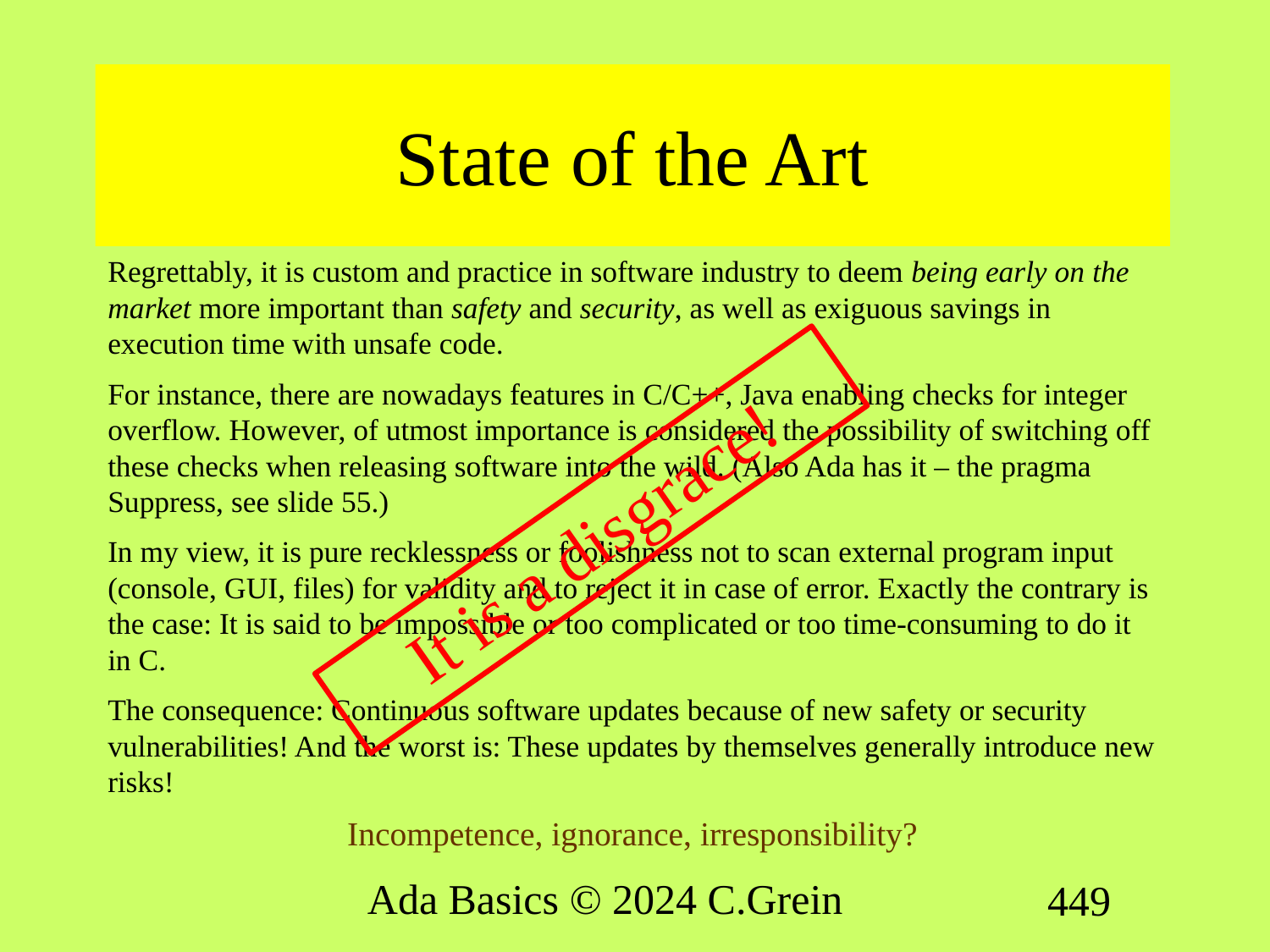

# State of the Art
Regrettably, it is custom and practice in software industry to deem being early on the market more important than safety and security, as well as exiguous savings in execution time with unsafe code.
For instance, there are nowadays features in C/C++, Java enabling checks for integer overflow. However, of utmost importance is considered the possibility of switching off these checks when releasing software into the wild. (Also Ada has it – the pragma Suppress, see slide 55.)
In my view, it is pure recklessness or foolishness not to scan external program input (console, GUI, files) for validity and to reject it in case of error. Exactly the contrary is the case: It is said to be impossible or too complicated or too time-consuming to do it in C.
The consequence: Continuous software updates because of new safety or security vulnerabilities! And the worst is: These updates by themselves generally introduce new risks!
Incompetence, ignorance, irresponsibility?

It is a disgrace!
Ada Basics © 2024 C.Grein
449